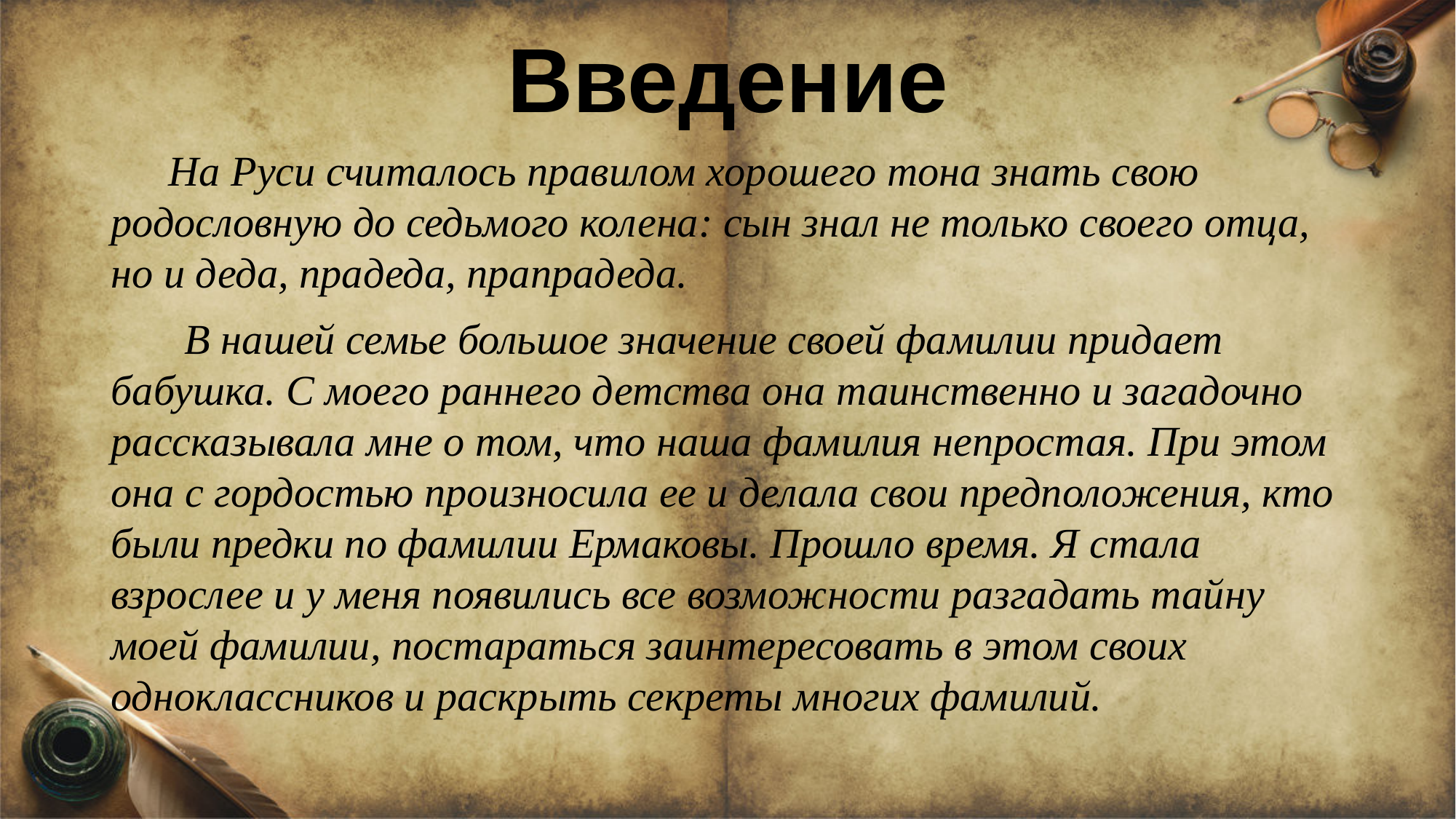

# Введение
      На Руси считалось правилом хорошего тона знать свою родословную до седьмого колена: сын знал не только своего отца, но и деда, прадеда, прапрадеда.
       В нашей семье большое значение своей фамилии придает бабушка. С моего раннего детства она таинственно и загадочно рассказывала мне о том, что наша фамилия непростая. При этом она с гордостью произносила ее и делала свои предположения, кто были предки по фамилии Ермаковы. Прошло время. Я стала взрослее и у меня появились все возможности разгадать тайну моей фамилии, постараться заинтересовать в этом своих одноклассников и раскрыть секреты многих фамилий.